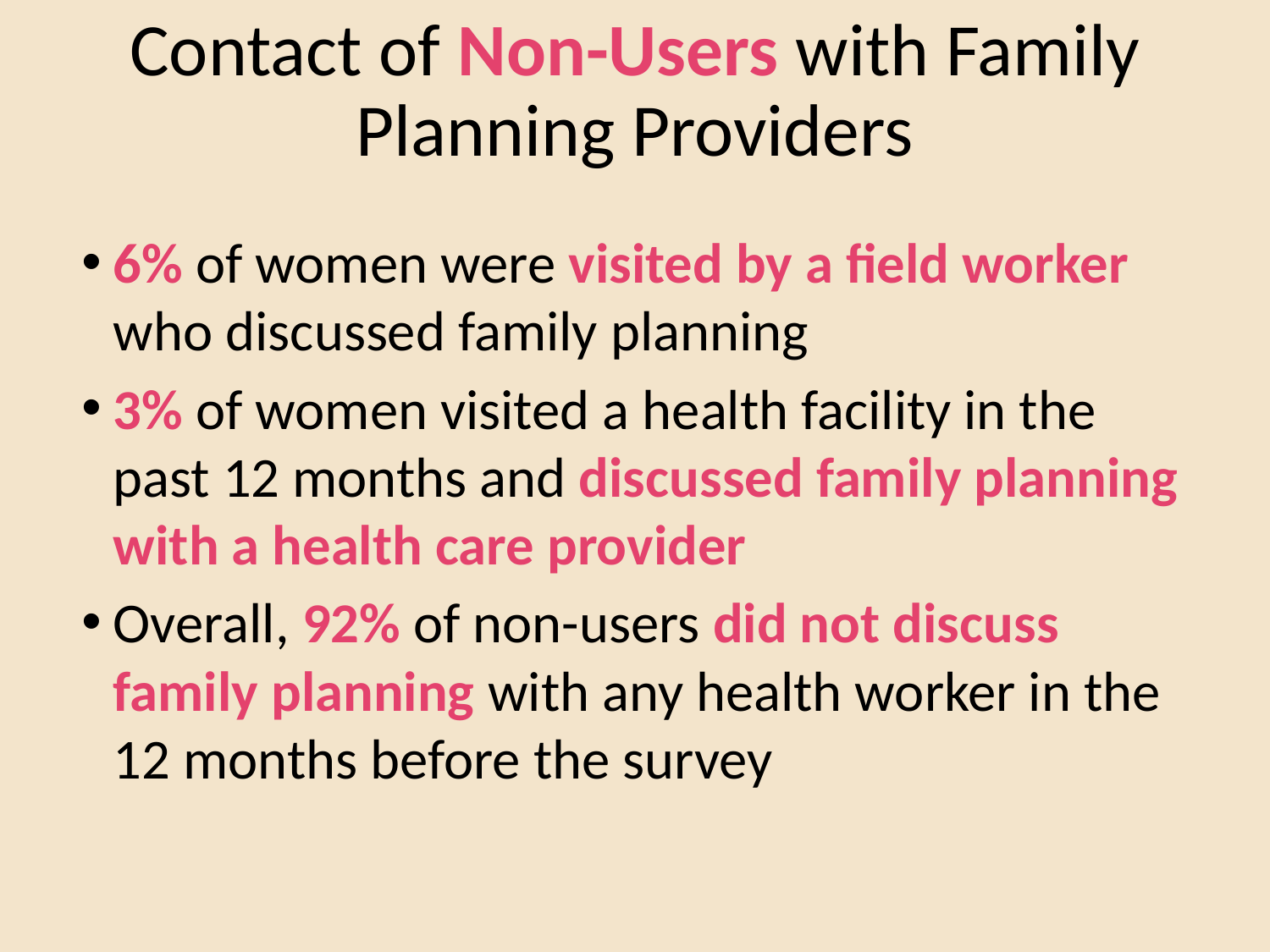

# Contact of Non-Users with Family Planning Providers
6% of women were visited by a field worker who discussed family planning
3% of women visited a health facility in the past 12 months and discussed family planning with a health care provider
Overall, 92% of non-users did not discuss family planning with any health worker in the 12 months before the survey